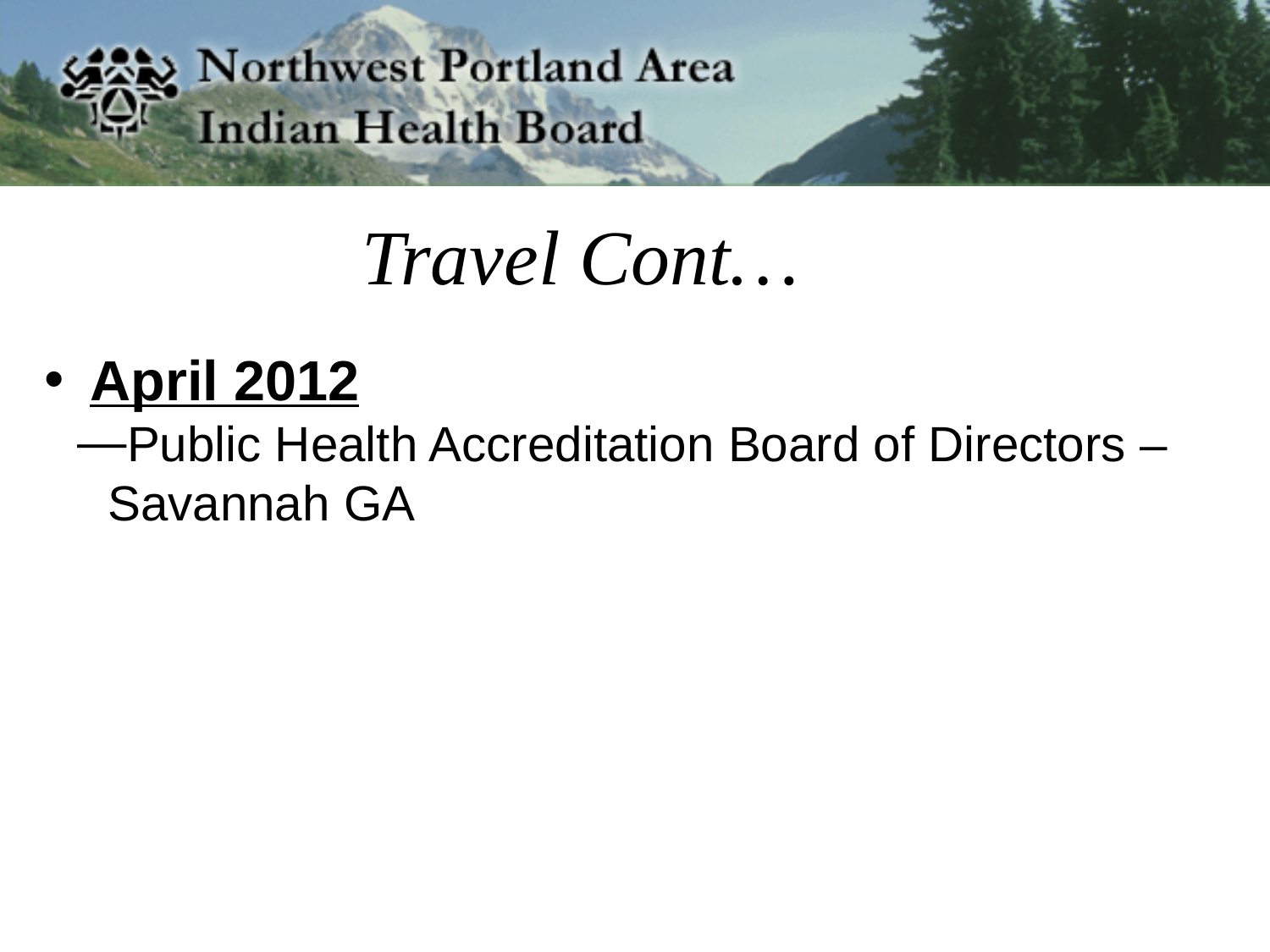

Travel Cont…
 April 2012
Public Health Accreditation Board of Directors – Savannah GA